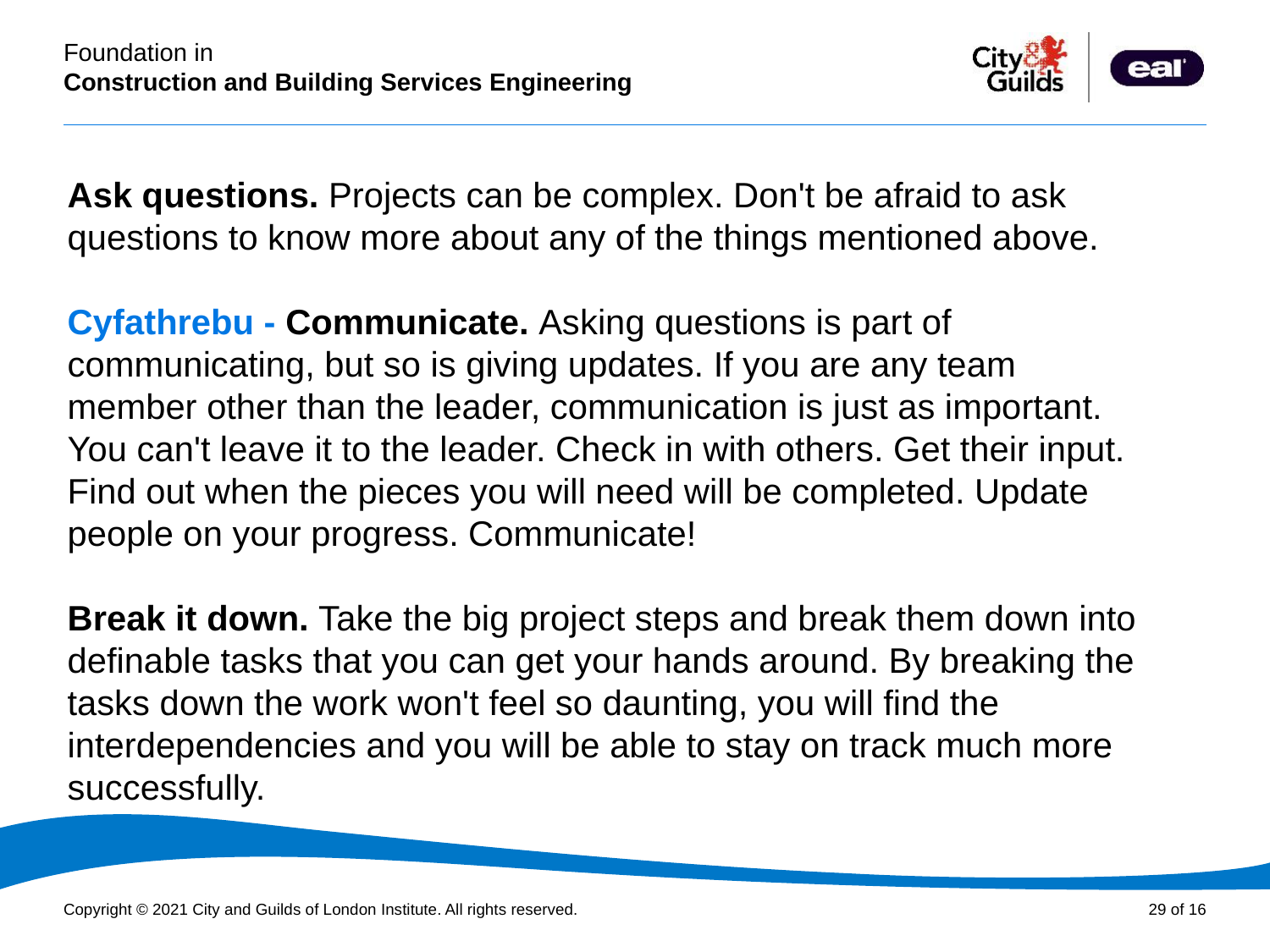

Ask questions. Projects can be complex. Don't be afraid to ask questions to know more about any of the things mentioned above.

Cyfathrebu - Communicate. Asking questions is part of communicating, but so is giving updates. If you are any team member other than the leader, communication is just as important. You can't leave it to the leader. Check in with others. Get their input. Find out when the pieces you will need will be completed. Update people on your progress. Communicate!

Break it down. Take the big project steps and break them down into definable tasks that you can get your hands around. By breaking the tasks down the work won't feel so daunting, you will find the interdependencies and you will be able to stay on track much more successfully.